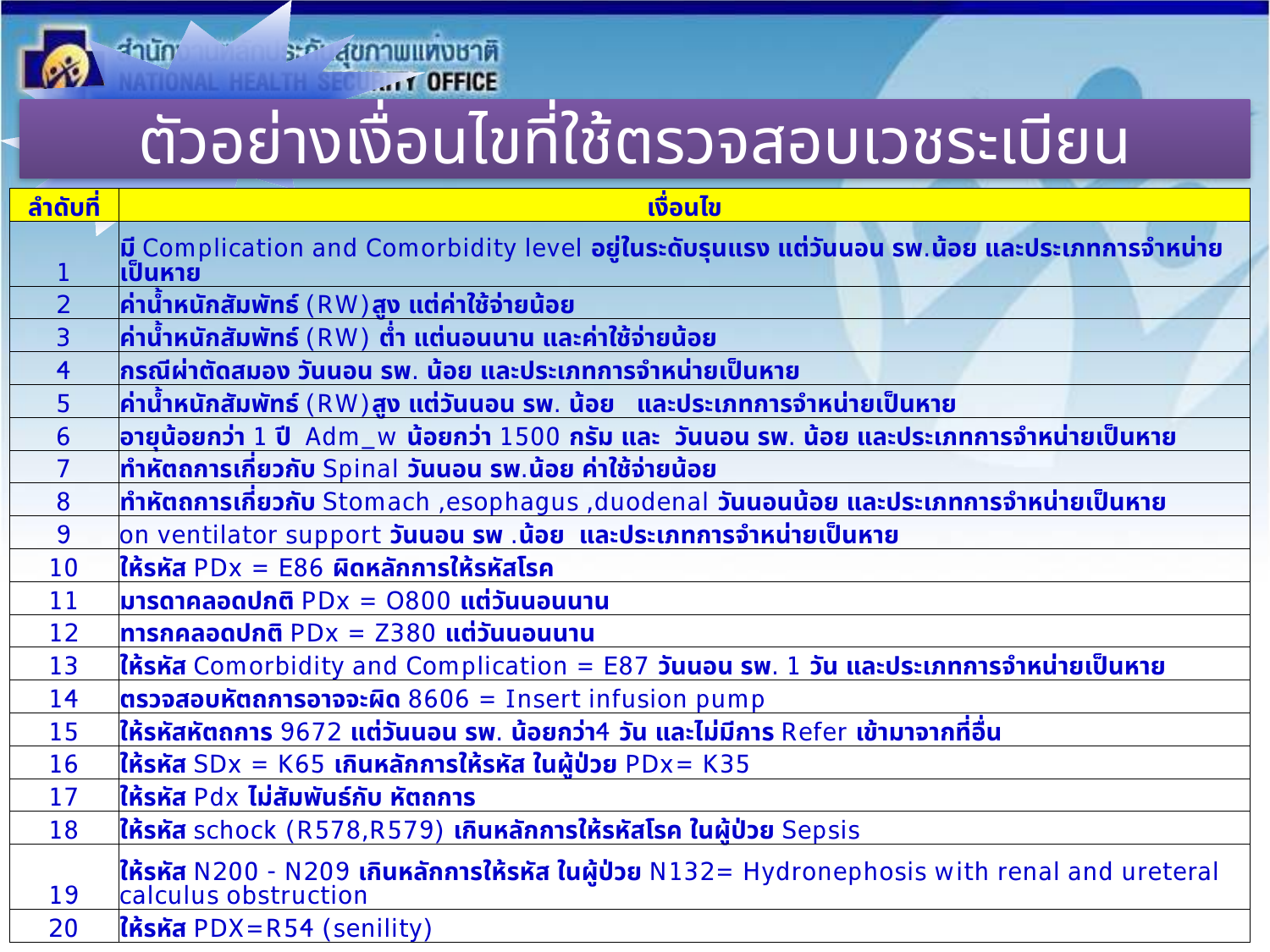

# ตัวอย่างเงื่อนไขที่ใช้ตรวจสอบเวชระเบียน
| ลำดับที่ | เงื่อนไข |
| --- | --- |
| 1 | มี Complication and Comorbidity level อยู่ในระดับรุนแรง แต่วันนอน รพ.น้อย และประเภทการจำหน่ายเป็นหาย |
| 2 | ค่าน้ำหนักสัมพัทธ์ (RW)สูง แต่ค่าใช้จ่ายน้อย |
| 3 | ค่าน้ำหนักสัมพัทธ์ (RW) ต่ำ แต่นอนนาน และค่าใช้จ่ายน้อย |
| 4 | กรณีผ่าตัดสมอง วันนอน รพ. น้อย และประเภทการจำหน่ายเป็นหาย |
| 5 | ค่าน้ำหนักสัมพัทธ์ (RW)สูง แต่วันนอน รพ. น้อย และประเภทการจำหน่ายเป็นหาย |
| 6 | อายุน้อยกว่า 1 ปี Adm\_w น้อยกว่า 1500 กรัม และ วันนอน รพ. น้อย และประเภทการจำหน่ายเป็นหาย |
| 7 | ทำหัตถการเกี่ยวกับ Spinal วันนอน รพ.น้อย ค่าใช้จ่ายน้อย |
| 8 | ทำหัตถการเกี่ยวกับ Stomach ,esophagus ,duodenal วันนอนน้อย และประเภทการจำหน่ายเป็นหาย |
| 9 | on ventilator support วันนอน รพ .น้อย และประเภทการจำหน่ายเป็นหาย |
| 10 | ให้รหัส PDx = E86 ผิดหลักการให้รหัสโรค |
| 11 | มารดาคลอดปกติ PDx = O800 แต่วันนอนนาน |
| 12 | ทารกคลอดปกติ PDx = Z380 แต่วันนอนนาน |
| 13 | ให้รหัส Comorbidity and Complication = E87 วันนอน รพ. 1 วัน และประเภทการจำหน่ายเป็นหาย |
| 14 | ตรวจสอบหัตถการอาจจะผิด 8606 = Insert infusion pump |
| 15 | ให้รหัสหัตถการ 9672 แต่วันนอน รพ. น้อยกว่า4 วัน และไม่มีการ Refer เข้ามาจากที่อื่น |
| 16 | ให้รหัส SDx = K65 เกินหลักการให้รหัส ในผู้ป่วย PDx= K35 |
| 17 | ให้รหัส Pdx ไม่สัมพันธ์กับ หัตถการ |
| 18 | ให้รหัส schock (R578,R579) เกินหลักการให้รหัสโรค ในผู้ป่วย Sepsis |
| 19 | ให้รหัส N200 - N209 เกินหลักการให้รหัส ในผู้ป่วย N132= Hydronephosis with renal and ureteral calculus obstruction |
| 20 | ให้รหัส PDX=R54 (senility) |